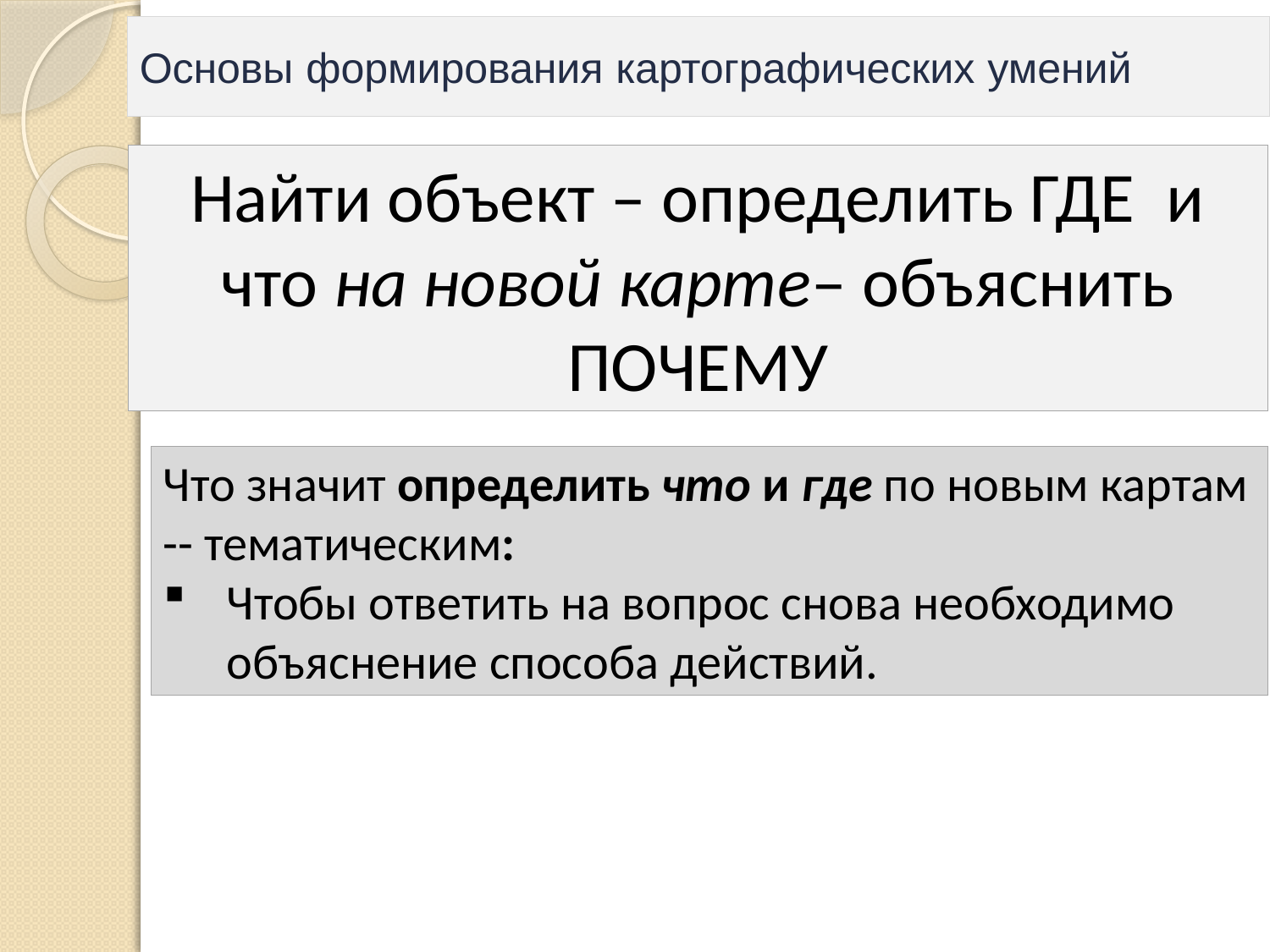

# Основы формирования картографических умений
Найти объект – определить ГДЕ  и что на новой карте– объяснить ПОЧЕМУ
Что значит определить что и где по новым картам -- тематическим:
Чтобы ответить на вопрос снова необходимо объяснение способа действий.